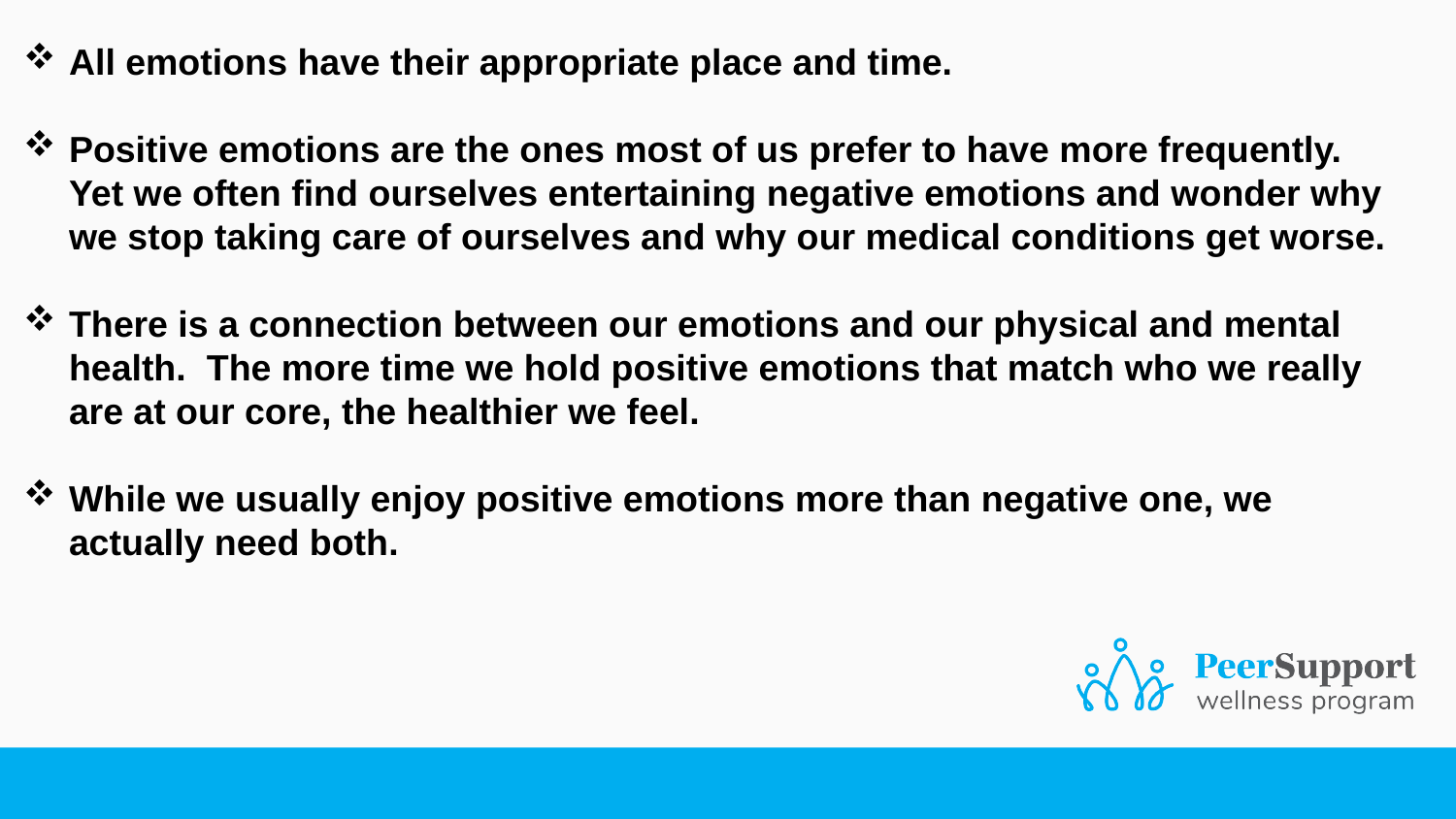

All emotions have their appropriate place and time.

Positive emotions are the ones most of us prefer to have more frequently.  Yet we often find ourselves entertaining negative emotions and wonder why we stop taking care of ourselves and why our medical conditions get worse.
There is a connection between our emotions and our physical and mental health.  The more time we hold positive emotions that match who we really are at our core, the healthier we feel.
While we usually enjoy positive emotions more than negative one, we actually need both.